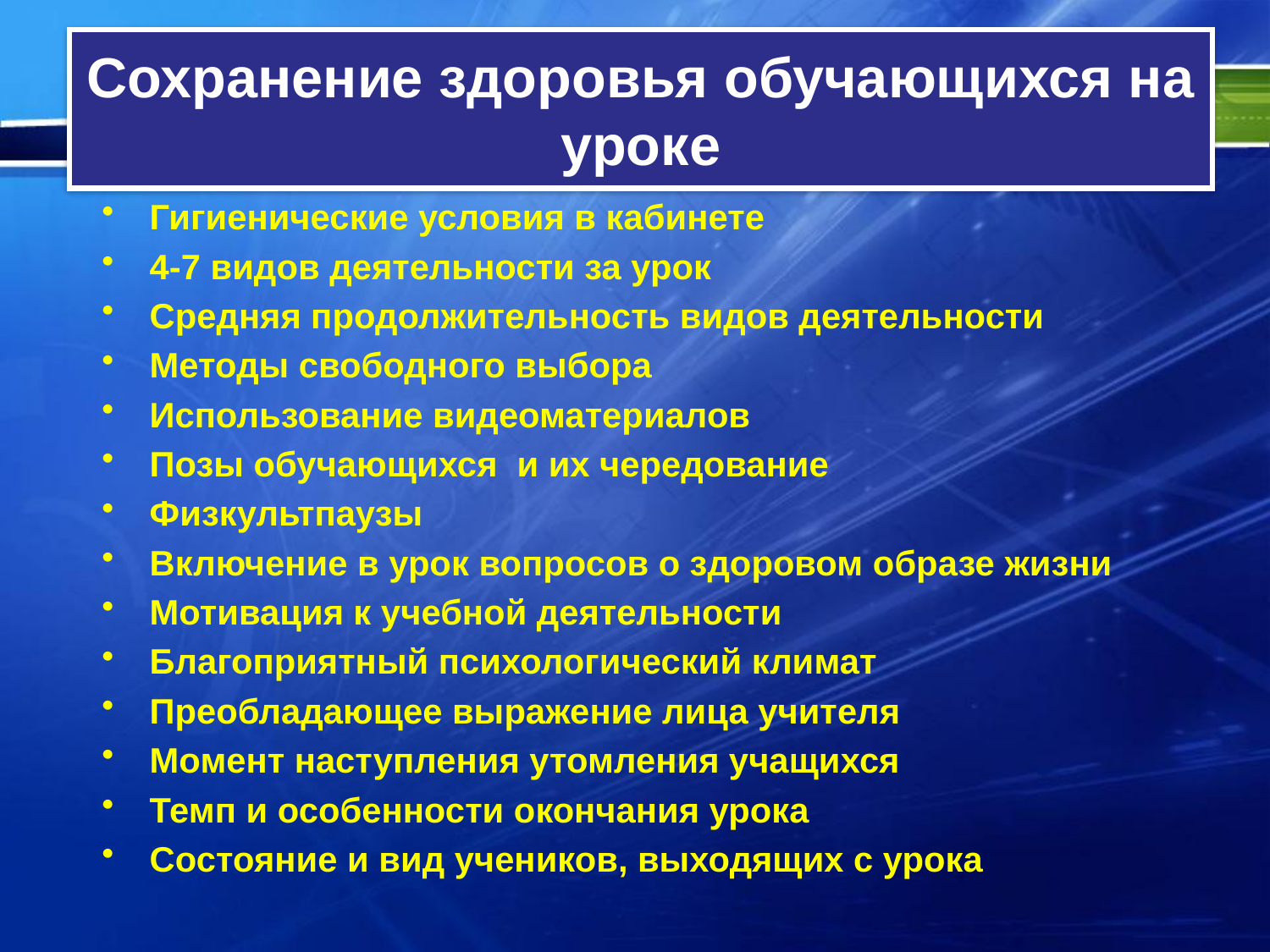

# Сохранение здоровья обучающихся на уроке
Гигиенические условия в кабинете
4-7 видов деятельности за урок
Средняя продолжительность видов деятельности
Методы свободного выбора
Использование видеоматериалов
Позы обучающихся  и их чередование
Физкультпаузы
Включение в урок вопросов о здоровом образе жизни
Мотивация к учебной деятельности
Благоприятный психологический климат
Преобладающее выражение лица учителя
Момент наступления утомления учащихся
Темп и особенности окончания урока
Состояние и вид учеников, выходящих с урока